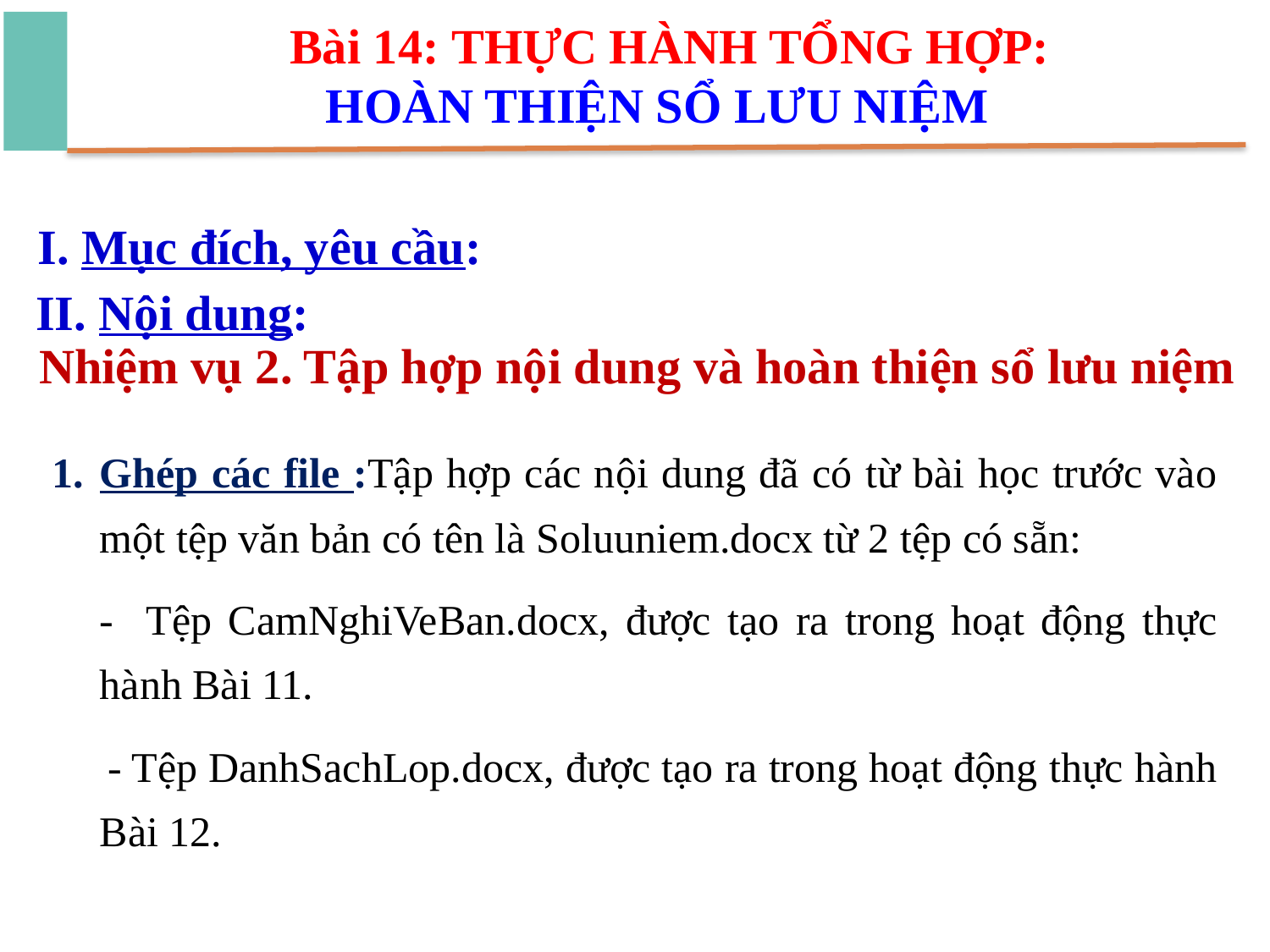

Bài 14: THỰC HÀNH TỔNG HỢP:
HOÀN THIỆN SỔ LƯU NIỆM

I. Mục đích, yêu cầu:
II. Nội dung:
Nhiệm vụ 2. Tập hợp nội dung và hoàn thiện sổ lưu niệm
Ghép các file :Tập hợp các nội dung đã có từ bài học trước vào một tệp văn bản có tên là Soluuniem.docx từ 2 tệp có sẵn:
	-  Tệp CamNghiVeBan.docx, được tạo ra trong hoạt động thực hành Bài 11.
     - Tệp DanhSachLop.docx, được tạo ra trong hoạt động thực hành Bài 12.